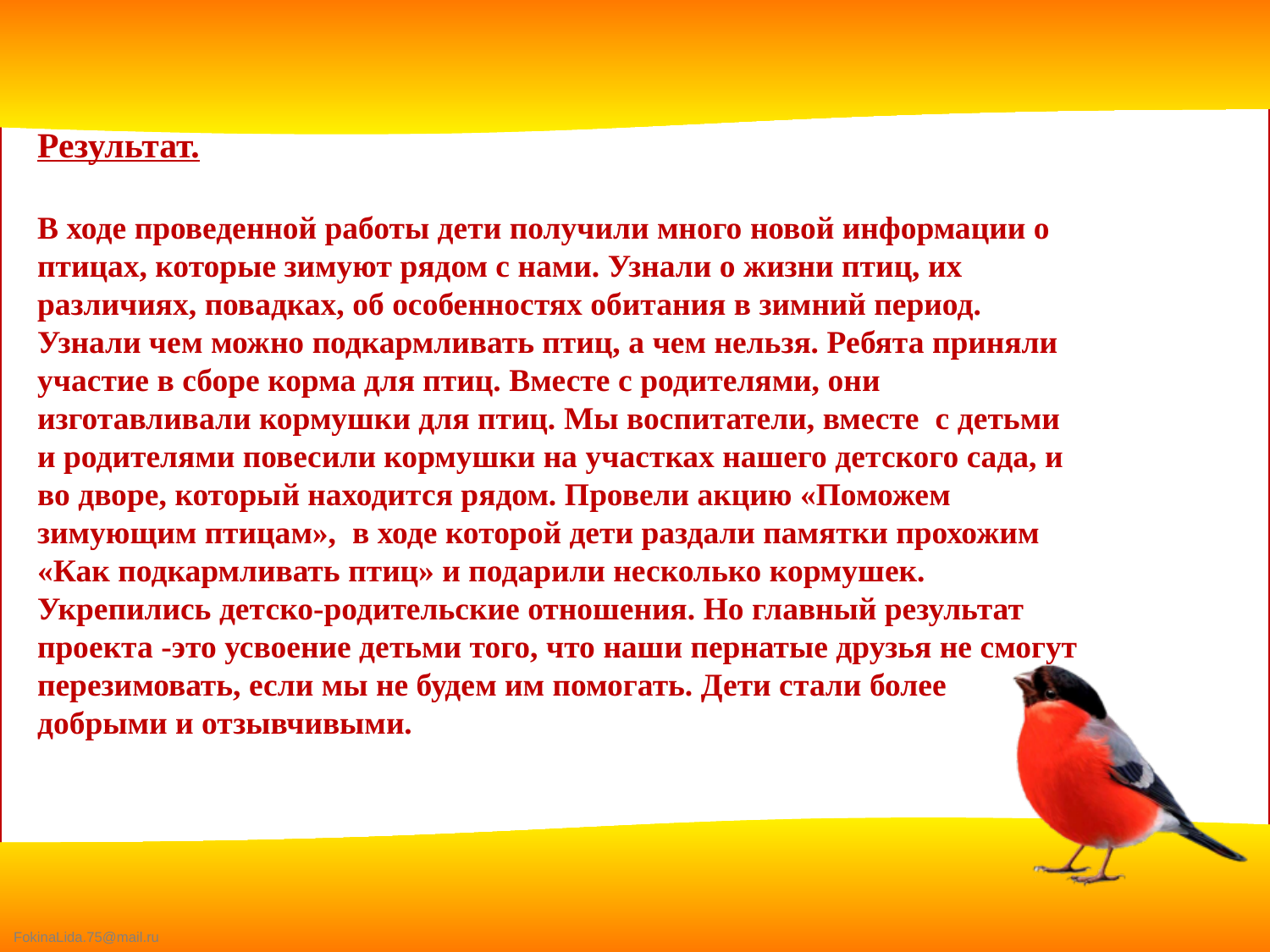

Результат.

В ходе проведенной работы дети получили много новой информации о птицах, которые зимуют рядом с нами. Узнали о жизни птиц, их различиях, повадках, об особенностях обитания в зимний период. Узнали чем можно подкармливать птиц, а чем нельзя. Ребята приняли участие в сборе корма для птиц. Вместе с родителями, они изготавливали кормушки для птиц. Мы воспитатели, вместе  с детьми и родителями повесили кормушки на участках нашего детского сада, и во дворе, который находится рядом. Провели акцию «Поможем зимующим птицам»,  в ходе которой дети раздали памятки прохожим «Как подкармливать птиц» и подарили несколько кормушек. Укрепились детско-родительские отношения. Но главный результат проекта -это усвоение детьми того, что наши пернатые друзья не смогут перезимовать, если мы не будем им помогать. Дети стали более добрыми и отзывчивыми.